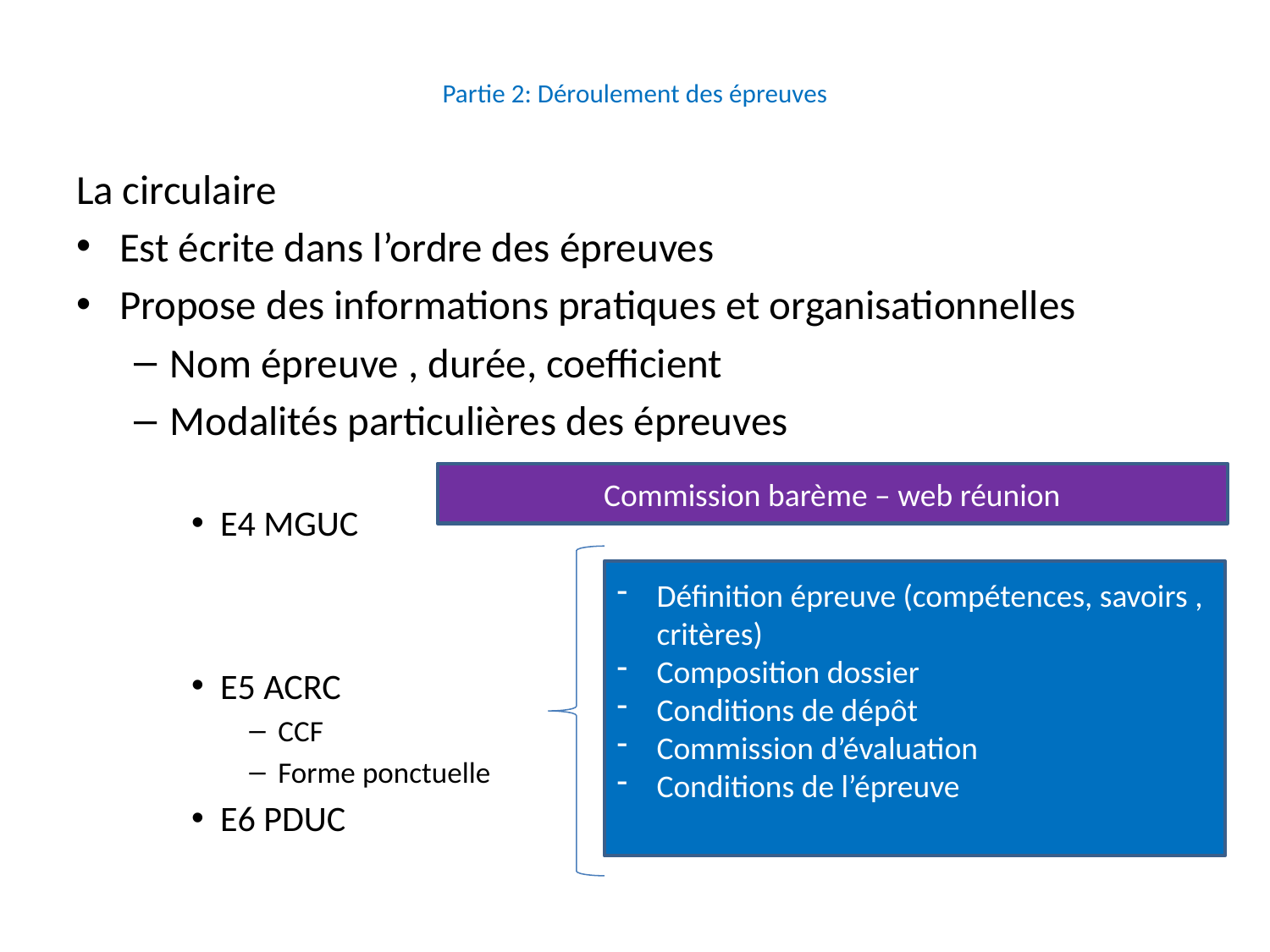

# Partie 2: Déroulement des épreuves
La circulaire
Est écrite dans l’ordre des épreuves
Propose des informations pratiques et organisationnelles
Nom épreuve , durée, coefficient
Modalités particulières des épreuves

E4 MGUC

E5 ACRC
CCF
Forme ponctuelle
E6 PDUC
Commission barème – web réunion

Définition épreuve (compétences, savoirs , critères)
Composition dossier
Conditions de dépôt
Commission d’évaluation
Conditions de l’épreuve